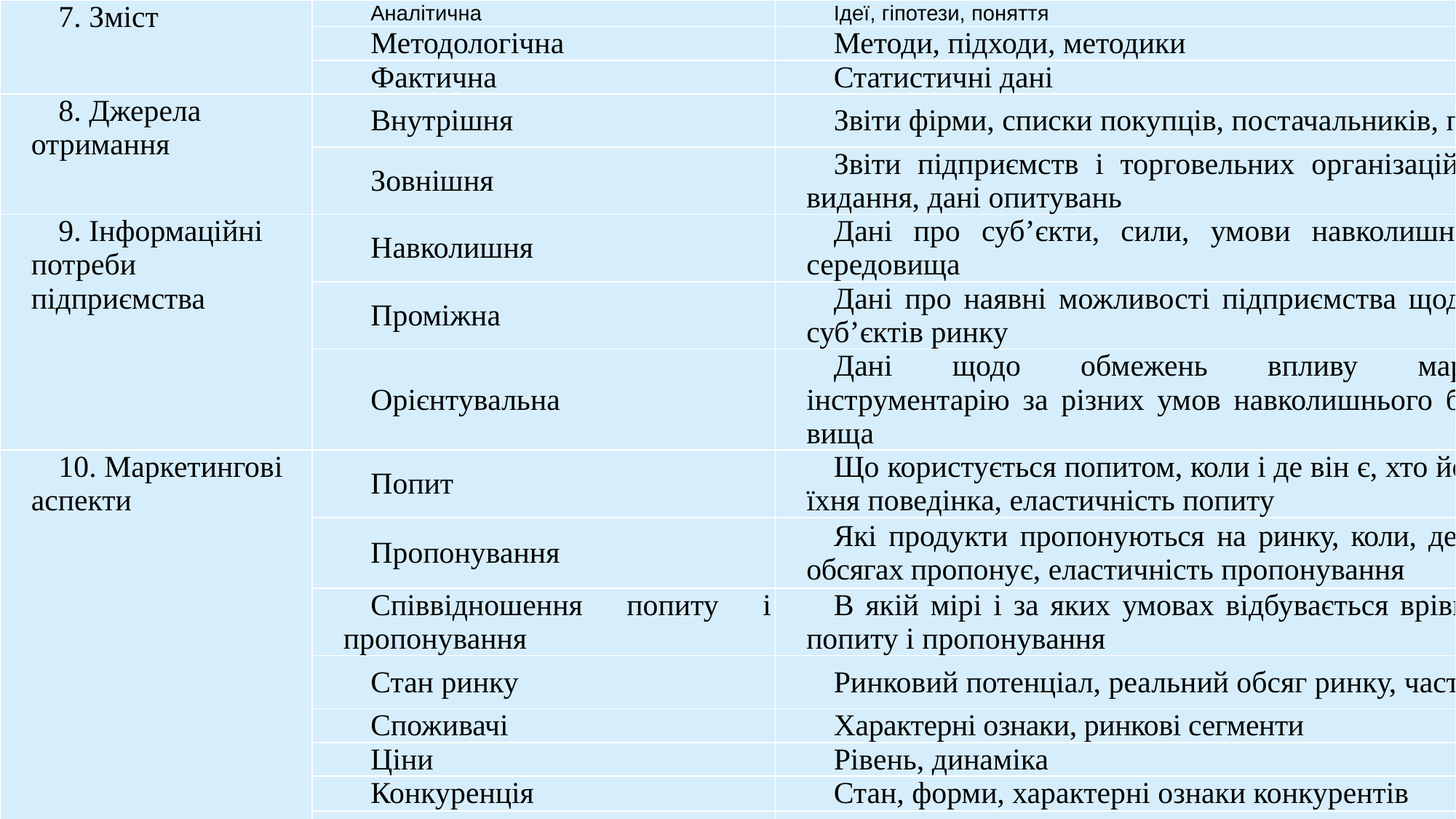

| 7. Зміст | Аналітична | Ідеї, гіпотези, поняття |
| --- | --- | --- |
|  | Методологічна | Методи, підходи, методики |
|  | Фактична | Статистичні дані |
| 8. Джерела отримання | Внутрішня | Звіти фірми, списки покупців, постачальників, посередників |
|  | Зовнішня | Звіти підприємств і торговельних організацій, періодичні видання, дані опитувань |
| 9. Інформаційні потреби підприємства | Навколишня | Дані про суб’єкти, сили, умови навколишнього бізнес-середовища |
|  | Проміжна | Дані про наявні можливості підприємства щодо впливу на суб’єк­тів ринку |
|  | Орієнтувальна | Дані щодо обмежень впливу маркетингового інструментарію за різних умов навколишнього бізнес-середо­вища |
| 10. Маркетингові аспекти | Попит | Що користується попитом, коли і де він є, хто його носії, яка їхня поведінка, еластичність попиту |
|  | Пропонування | Які продукти пропонуються на рин­ку, коли, де, хто, в яких обсягах про­понує, еластичність пропонування |
|  | Співвідношення попиту і пропонування | В якій мірі і за яких умовах відбувається врівноважування попиту і пропонування |
|  | Стан ринку | Ринковий потенціал, реальний обсяг ринку, частки ринку |
|  | Споживачі | Характерні ознаки, ринкові сегменти |
|  | Ціни | Рівень, динаміка |
|  | Конкуренція | Стан, форми, характерні ознаки конкурентів |
|  | Макросистема | Економічна, податкова, фінансова політика держави, система розподілу доходів, зовнішньоекономічні відносини, закони, норми і правила господарювання |
#